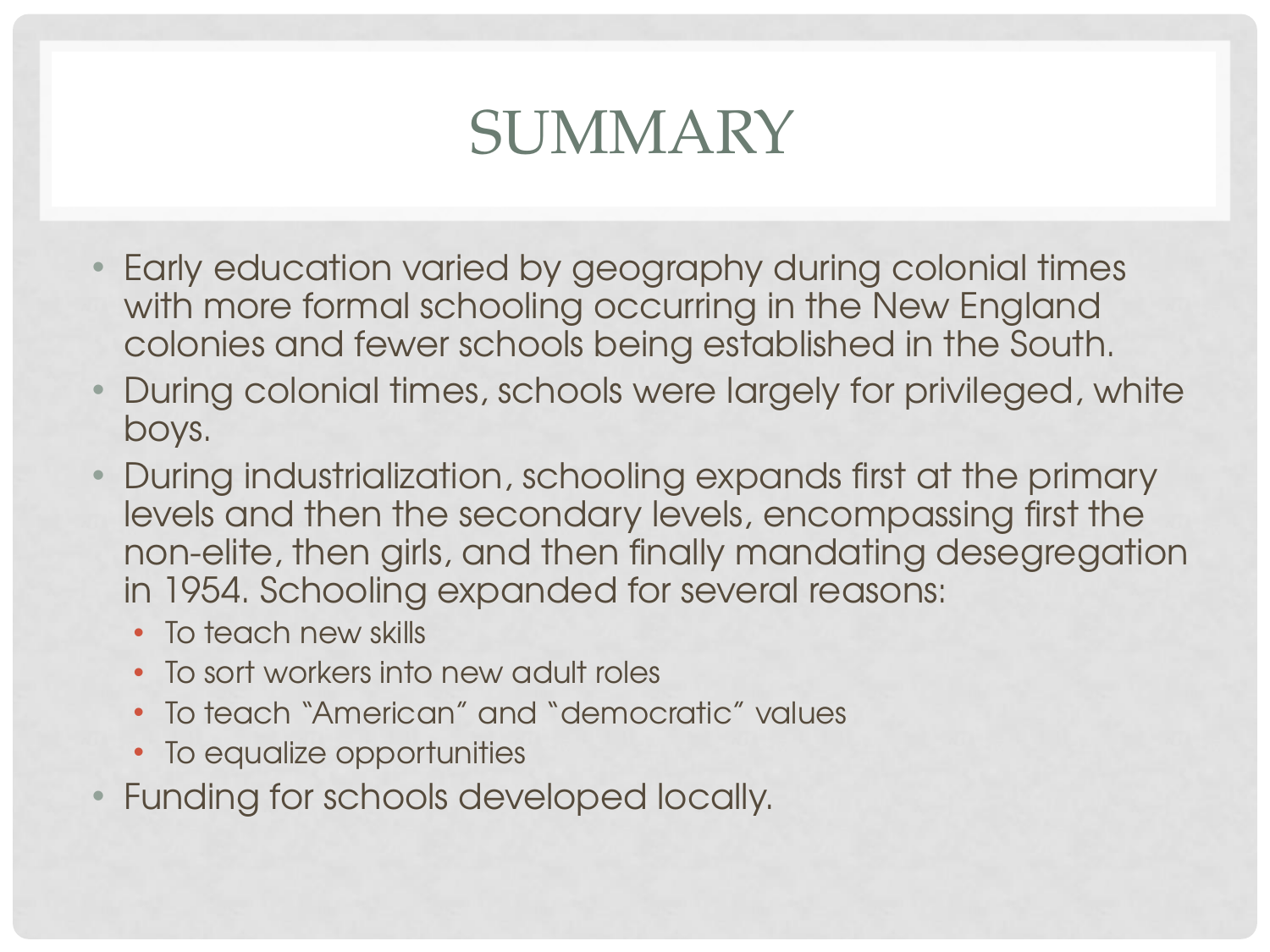

# SUMMARY
Early education varied by geography during colonial times with more formal schooling occurring in the New England colonies and fewer schools being established in the South.
During colonial times, schools were largely for privileged, white boys.
During industrialization, schooling expands first at the primary levels and then the secondary levels, encompassing first the non-elite, then girls, and then finally mandating desegregation in 1954. Schooling expanded for several reasons:
To teach new skills
To sort workers into new adult roles
To teach “American” and “democratic” values
To equalize opportunities
Funding for schools developed locally.